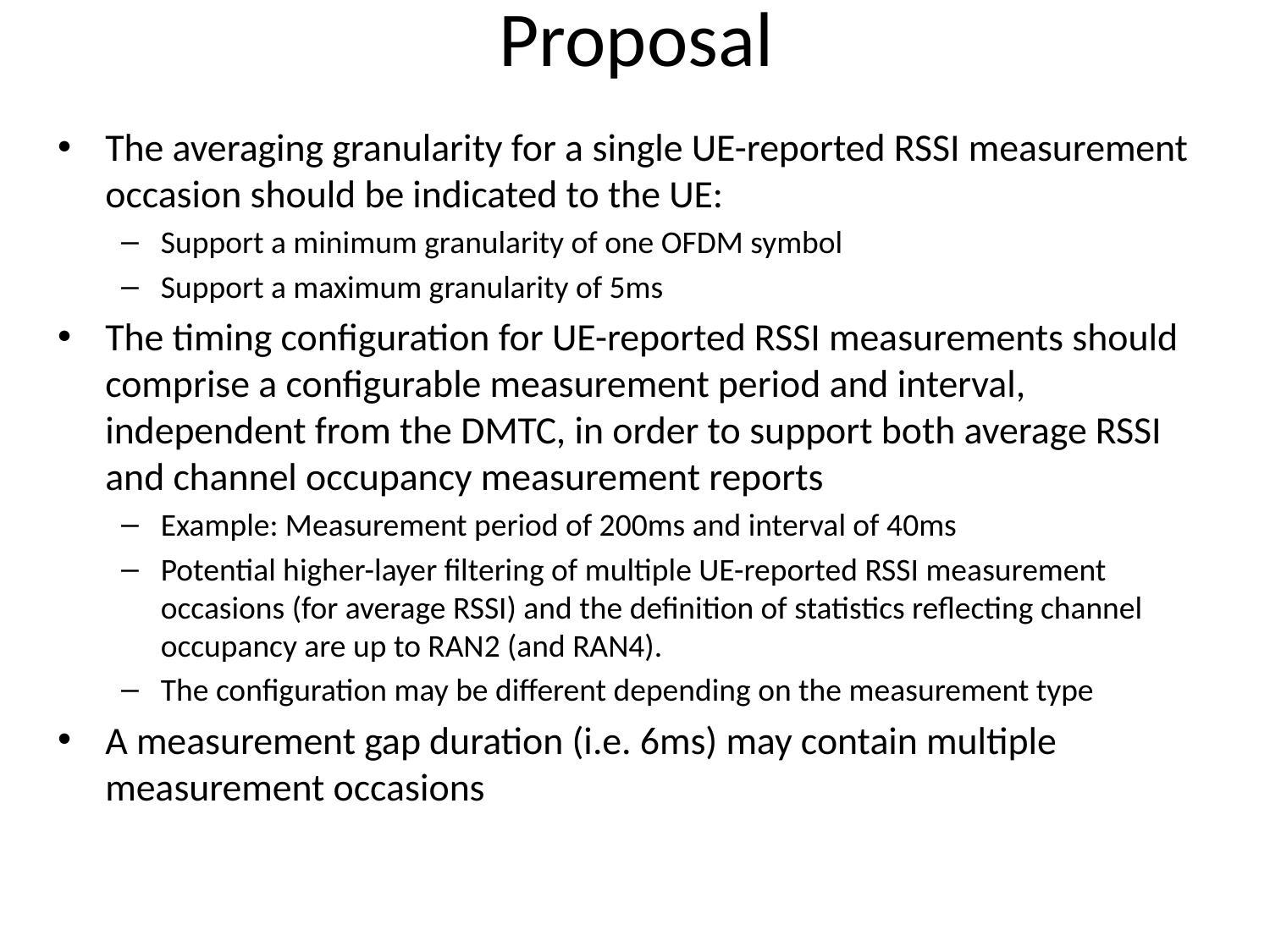

# Proposal
The averaging granularity for a single UE-reported RSSI measurement occasion should be indicated to the UE:
Support a minimum granularity of one OFDM symbol
Support a maximum granularity of 5ms
The timing configuration for UE-reported RSSI measurements should comprise a configurable measurement period and interval, independent from the DMTC, in order to support both average RSSI and channel occupancy measurement reports
Example: Measurement period of 200ms and interval of 40ms
Potential higher-layer filtering of multiple UE-reported RSSI measurement occasions (for average RSSI) and the definition of statistics reflecting channel occupancy are up to RAN2 (and RAN4).
The configuration may be different depending on the measurement type
A measurement gap duration (i.e. 6ms) may contain multiple measurement occasions